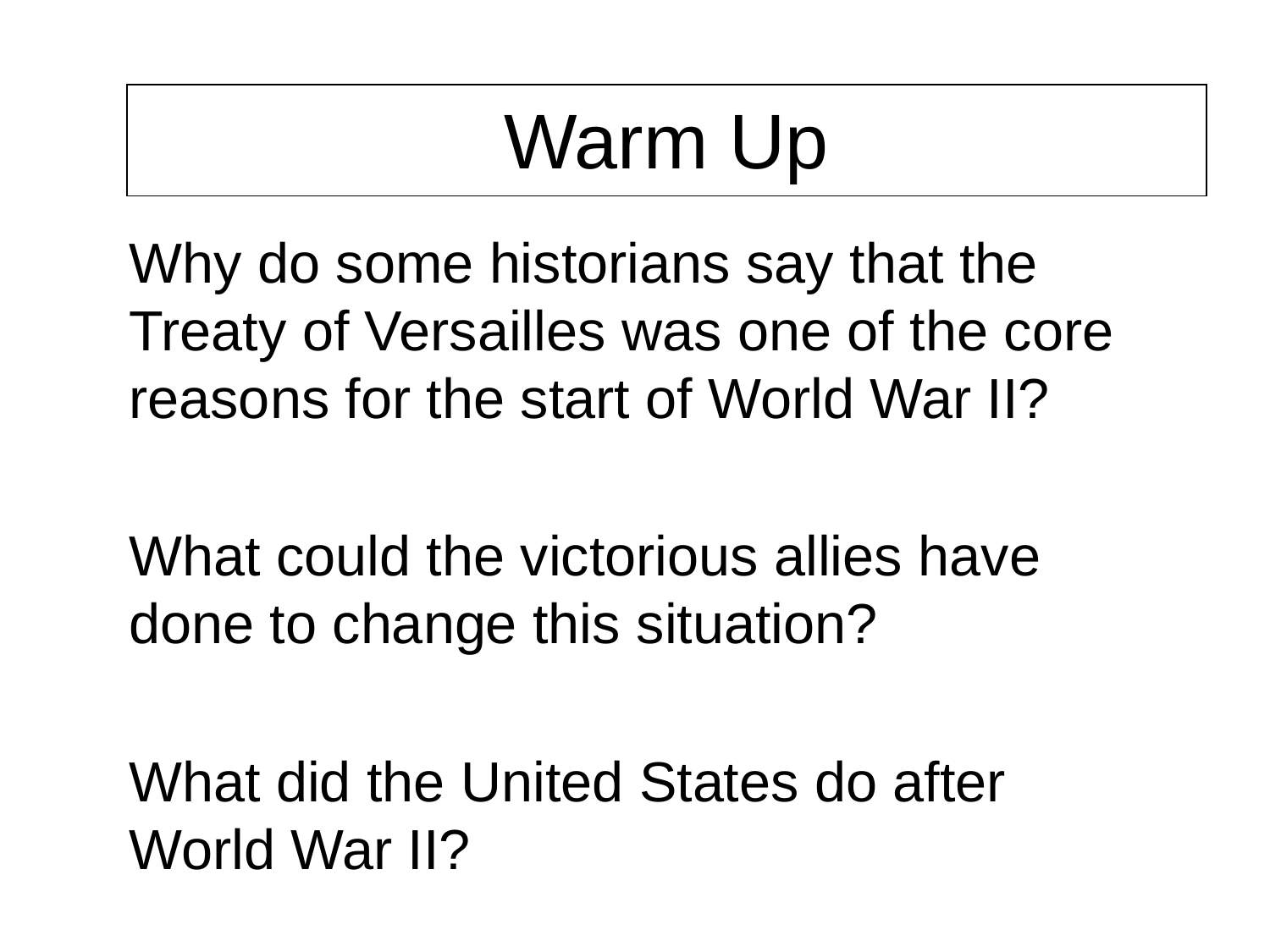

# Warm Up
Why do some historians say that the Treaty of Versailles was one of the core reasons for the start of World War II?

What could the victorious allies have done to change this situation?

What did the United States do after World War II?

Can human beings learn from history?